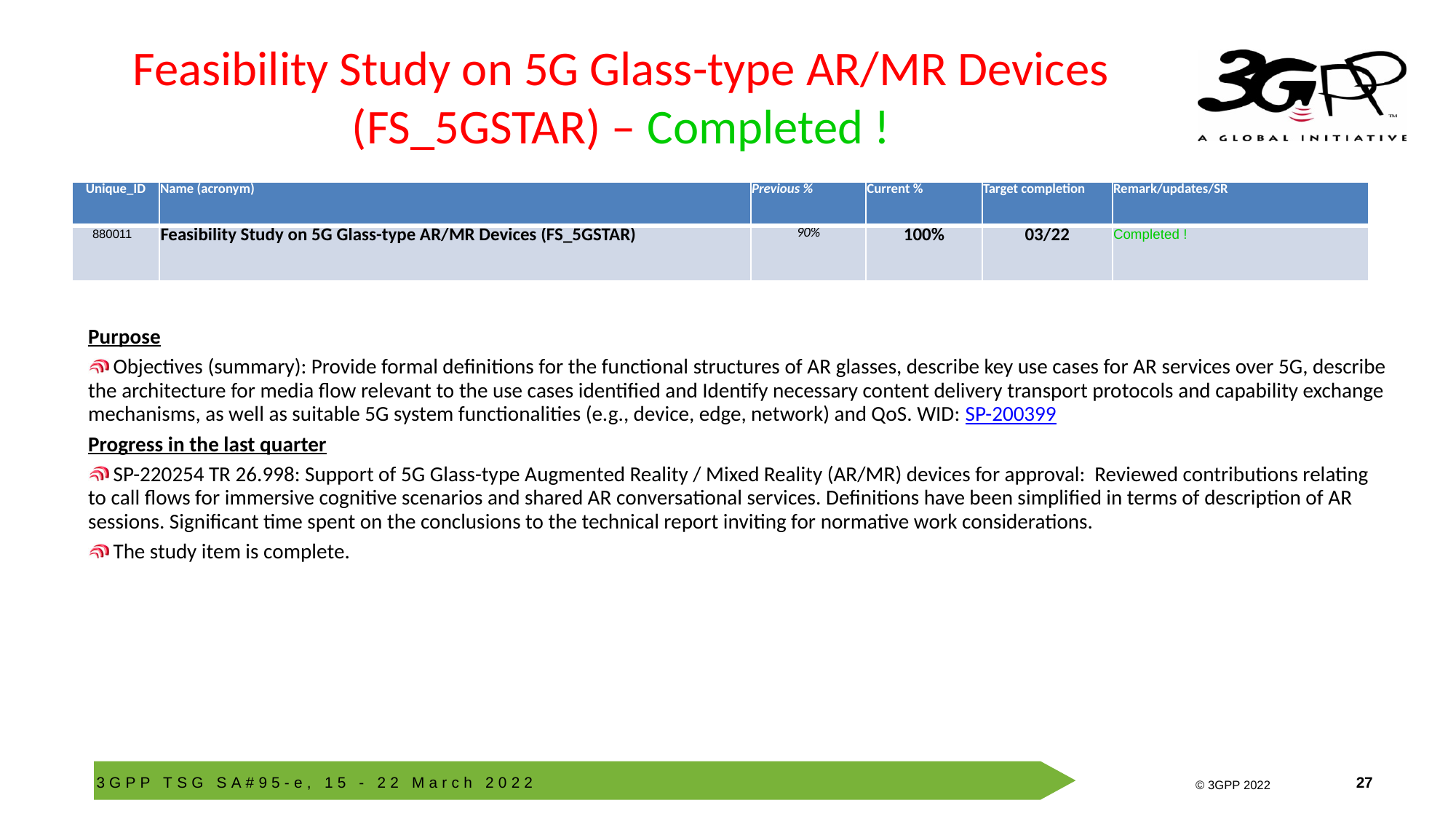

# Feasibility Study on 5G Glass-type AR/MR Devices (FS_5GSTAR) – Completed !
| Unique\_ID | Name (acronym) | Previous % | Current % | Target completion | Remark/updates/SR |
| --- | --- | --- | --- | --- | --- |
| 880011 | Feasibility Study on 5G Glass-type AR/MR Devices (FS\_5GSTAR) | 90% | 100% | 03/22 | Completed ! |
Purpose
 Objectives (summary): Provide formal definitions for the functional structures of AR glasses, describe key use cases for AR services over 5G, describe the architecture for media flow relevant to the use cases identified and Identify necessary content delivery transport protocols and capability exchange mechanisms, as well as suitable 5G system functionalities (e.g., device, edge, network) and QoS. WID: SP-200399
Progress in the last quarter
 SP-220254 TR 26.998: Support of 5G Glass-type Augmented Reality / Mixed Reality (AR/MR) devices for approval:  Reviewed contributions relating to call flows for immersive cognitive scenarios and shared AR conversational services. Definitions have been simplified in terms of description of AR sessions. Significant time spent on the conclusions to the technical report inviting for normative work considerations.
 The study item is complete.